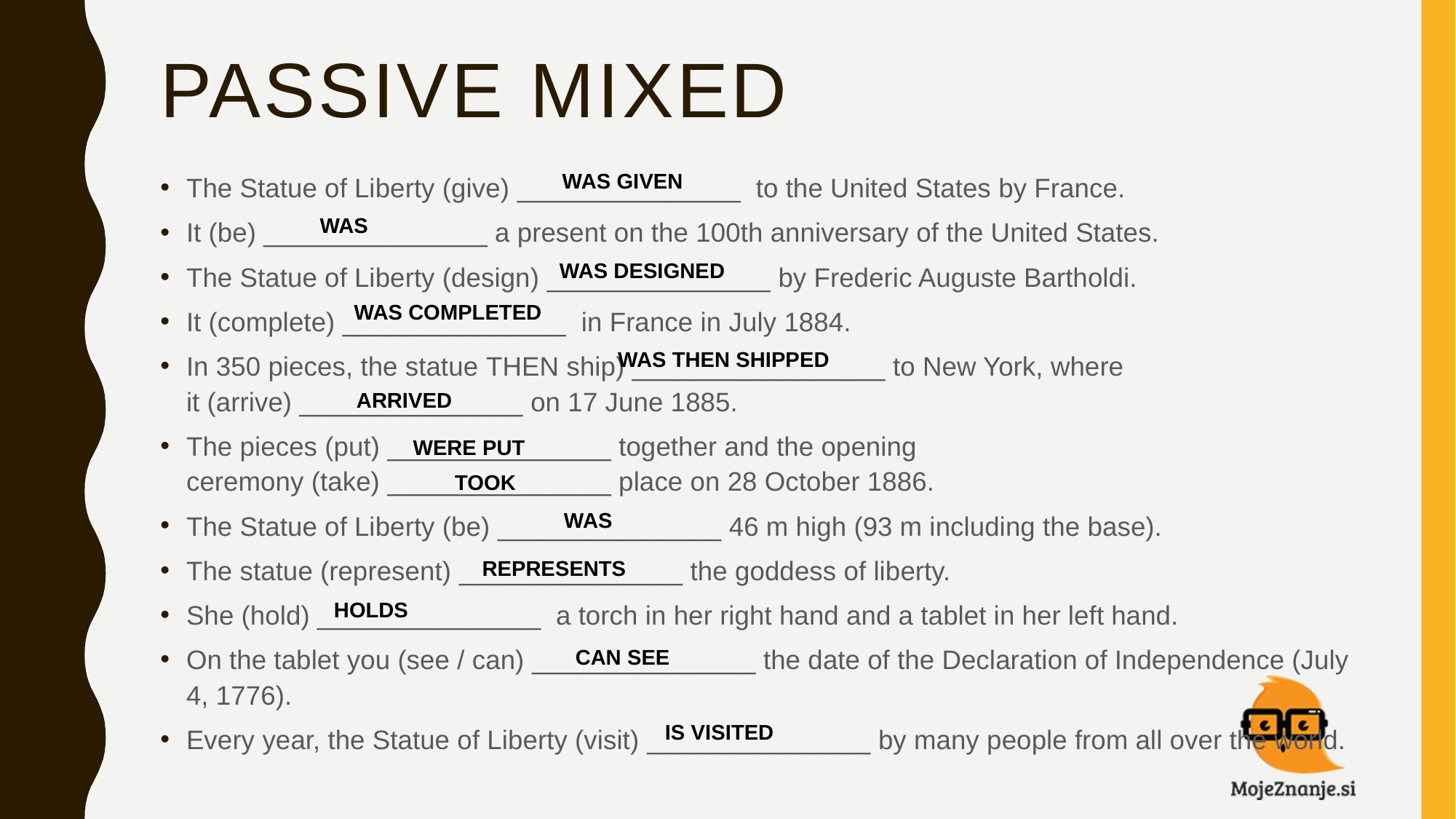

# PASSIVE MIXED
The Statue of Liberty (give) _______________  to the United States by France.
It (be) _______________ a present on the 100th anniversary of the United States.
The Statue of Liberty (design) _______________ by Frederic Auguste Bartholdi.
It (complete) _______________  in France in July 1884.
In 350 pieces, the statue THEN ship) _________________ to New York, where it (arrive) _______________ on 17 June 1885.
The pieces (put) _______________ together and the opening ceremony (take) _______________ place on 28 October 1886.
The Statue of Liberty (be) _______________ 46 m high (93 m including the base).
The statue (represent) _______________ the goddess of liberty.
She (hold) _______________  a torch in her right hand and a tablet in her left hand.
On the tablet you (see / can) _______________ the date of the Declaration of Independence (July 4, 1776).
Every year, the Statue of Liberty (visit) _______________ by many people from all over the world.
WAS GIVEN
WAS
WAS DESIGNED
WAS COMPLETED
WAS THEN SHIPPED
ARRIVED
WERE PUT
TOOK
WAS
REPRESENTS
HOLDS
CAN SEE
IS VISITED